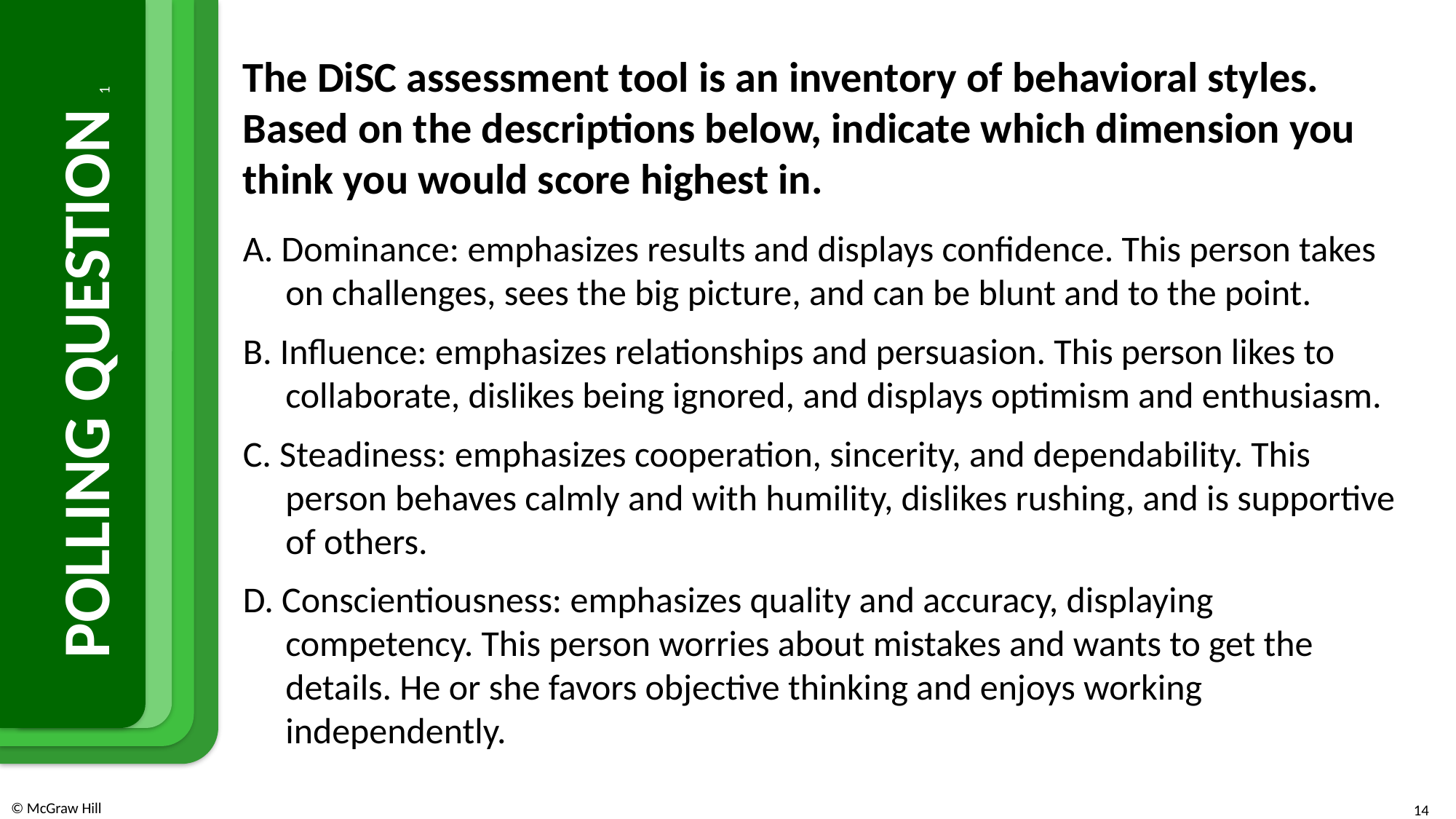

The DiSC assessment tool is an inventory of behavioral styles. Based on the descriptions below, indicate which dimension you think you would score highest in.
A. Dominance: emphasizes results and displays confidence. This person takes on challenges, sees the big picture, and can be blunt and to the point.
B. Influence: emphasizes relationships and persuasion. This person likes to collaborate, dislikes being ignored, and displays optimism and enthusiasm.
C. Steadiness: emphasizes cooperation, sincerity, and dependability. This person behaves calmly and with humility, dislikes rushing, and is supportive of others.
D. Conscientiousness: emphasizes quality and accuracy, displaying competency. This person worries about mistakes and wants to get the details. He or she favors objective thinking and enjoys working independently.
# POLLING QUESTION 1